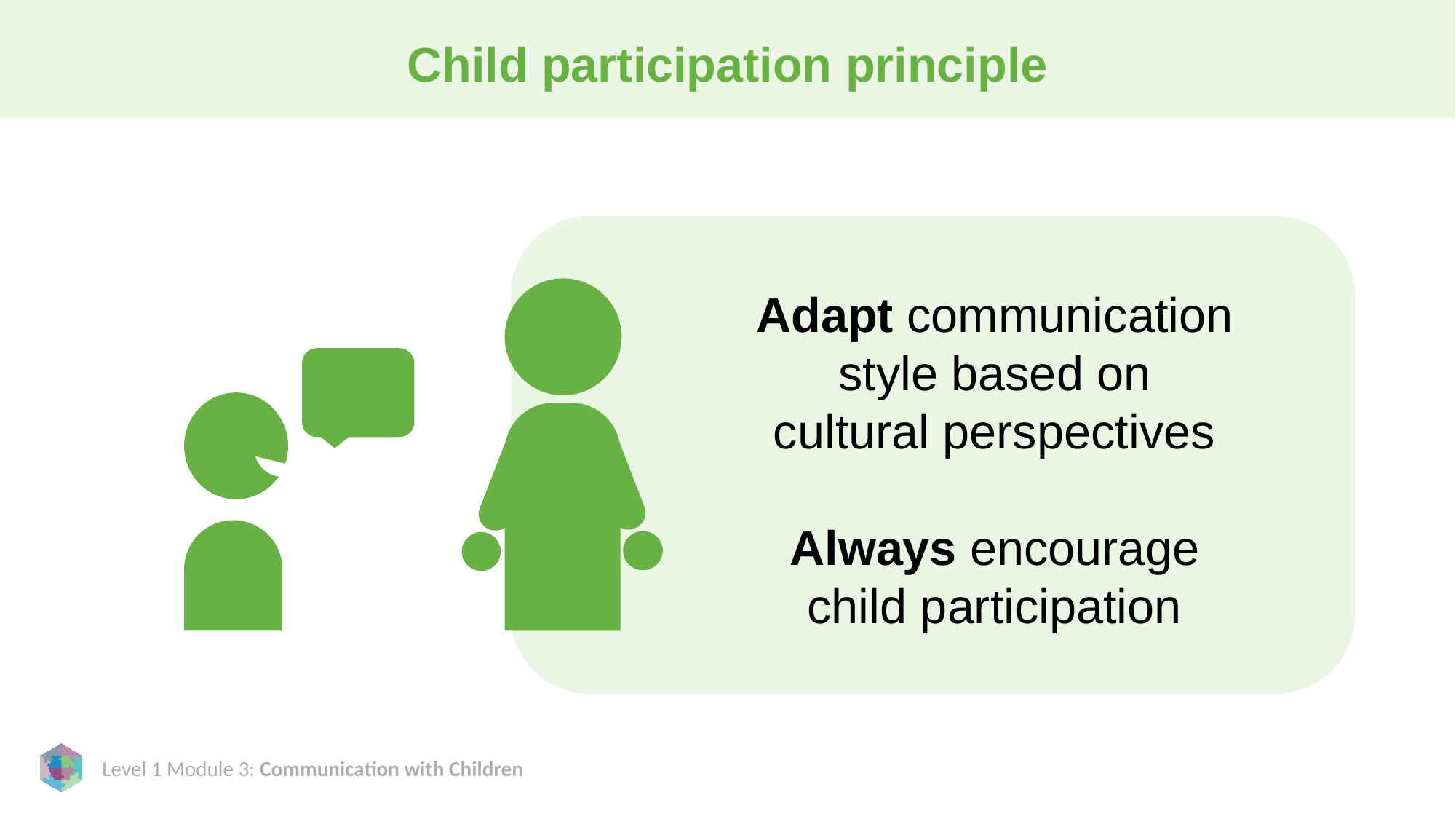

# Child participation principle

Adapt communication style based on cultural perspectives

Always encourage child participation